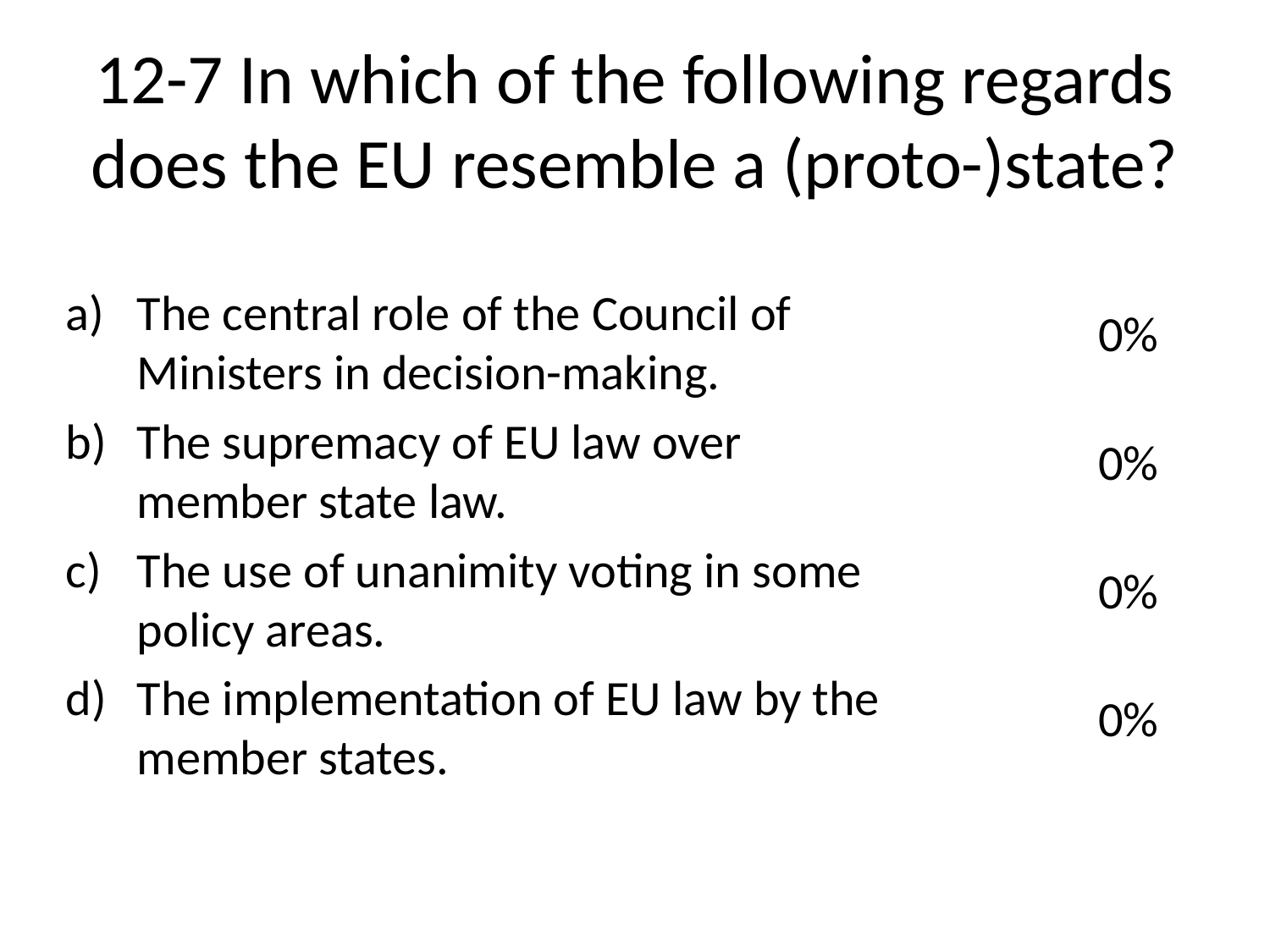

# 12-7 In which of the following regards does the EU resemble a (proto-)state?
The central role of the Council of Ministers in decision-making.
The supremacy of EU law over member state law.
The use of unanimity voting in some policy areas.
The implementation of EU law by the member states.
0%
0%
0%
0%